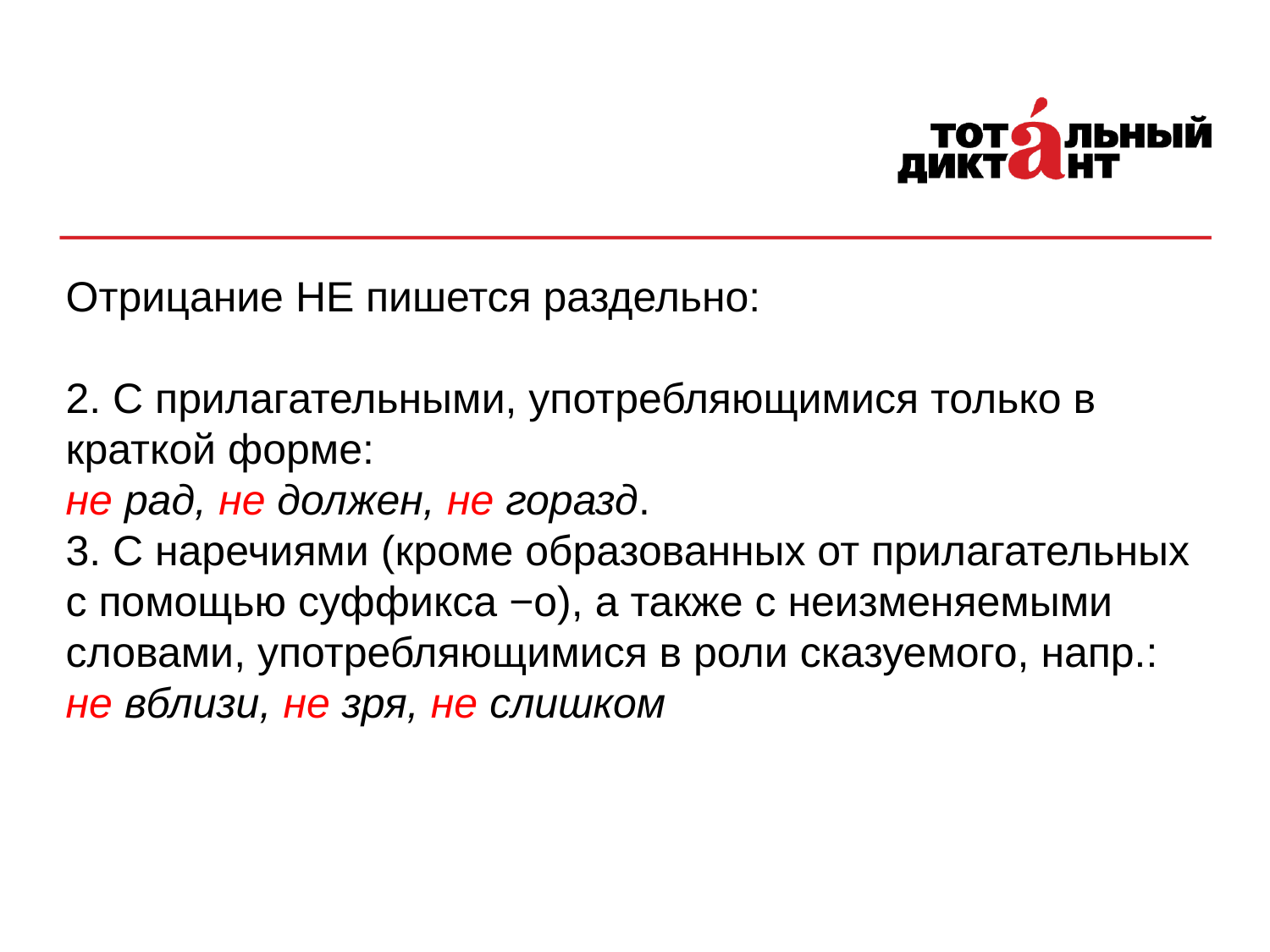

Отрицание НЕ пишется раздельно:

2. С прилагательными, употребляющимися только в краткой форме:
не рад, не должен, не горазд.
3. С наречиями (кроме образованных от прилагательных с помощью суффикса −о), а также с неизменяемыми словами, употребляющимися в роли сказуемого, напр.: не вблизи, не зря, не слишком